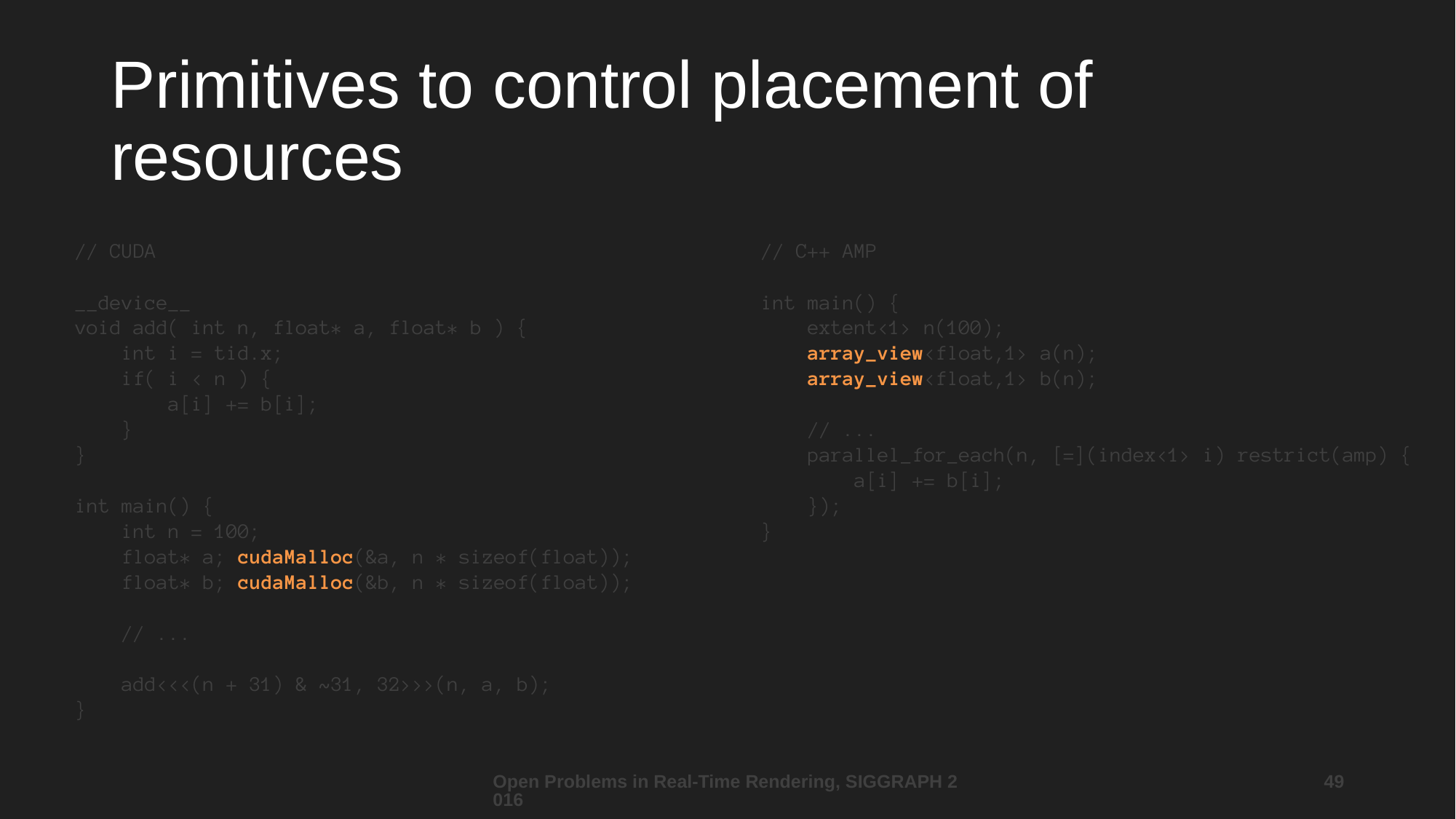

# Primitives to control placement of resources
// CUDA

__device__
void add( int n, float* a, float* b ) {
    int i = tid.x;
    if( i < n ) {
        a[i] += b[i];
    }
}

int main() {
    int n = 100;
    float* a; cudaMalloc(&a, n * sizeof(float));
    float* b; cudaMalloc(&b, n * sizeof(float));

    // ...

    add<<<(n + 31) & ~31, 32>>>(n, a, b);
}
// C++ AMP

int main() {
    extent<1> n(100);
    array_view<float,1> a(n);
    array_view<float,1> b(n);

    // ...
    parallel_for_each(n, [=](index<1> i) restrict(amp) {
        a[i] += b[i];
    });
}
Open Problems in Real-Time Rendering, SIGGRAPH 2016
49